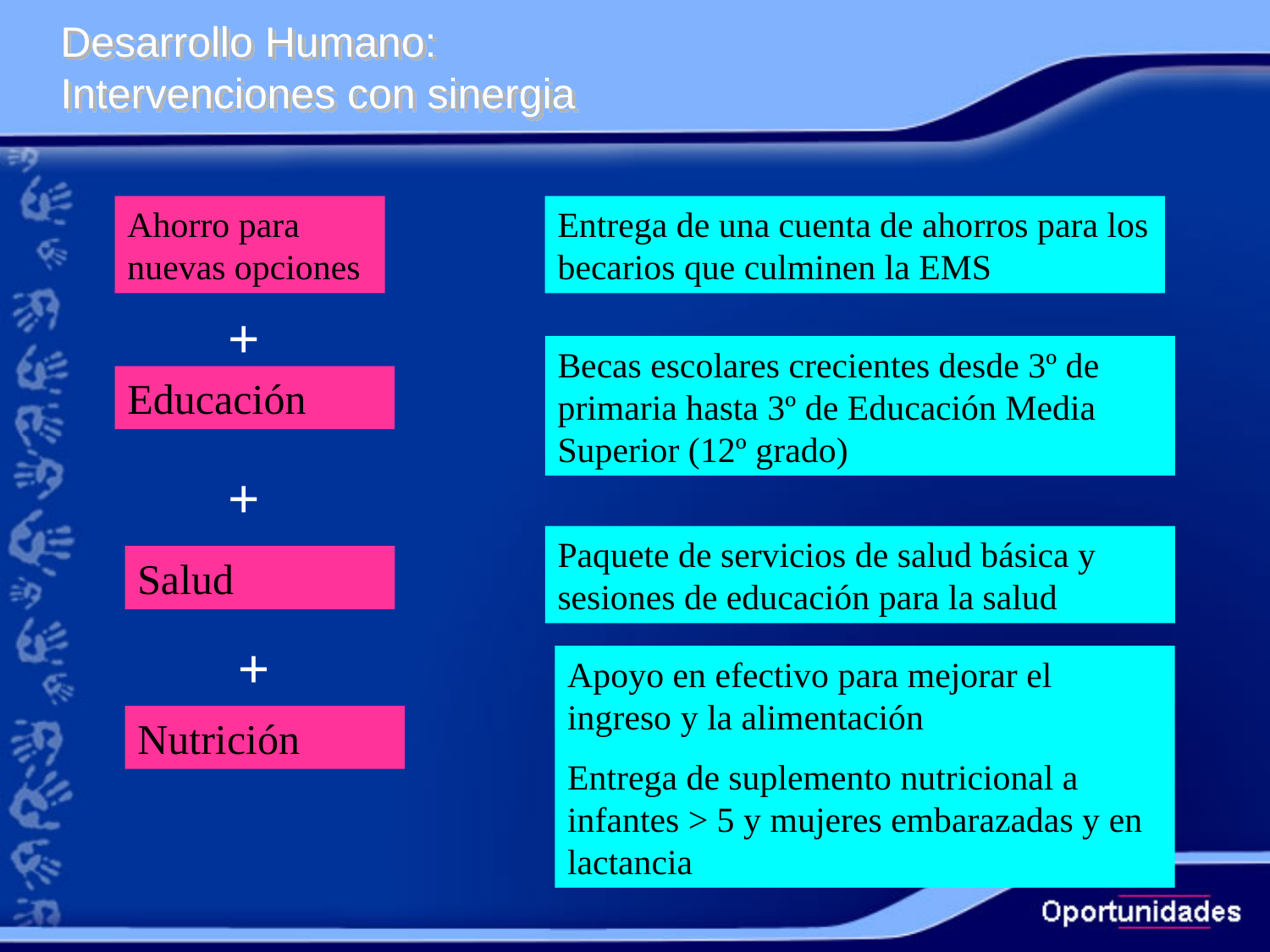

Desarrollo Humano:
Intervenciones con sinergia
Ahorro para nuevas opciones
Entrega de una cuenta de ahorros para los becarios que culminen la EMS
+
Becas escolares crecientes desde 3º de primaria hasta 3º de Educación Media Superior (12º grado)
Educación
+
Paquete de servicios de salud básica y sesiones de educación para la salud
Salud
+
Apoyo en efectivo para mejorar el ingreso y la alimentación
Entrega de suplemento nutricional a infantes > 5 y mujeres embarazadas y en lactancia
Nutrición